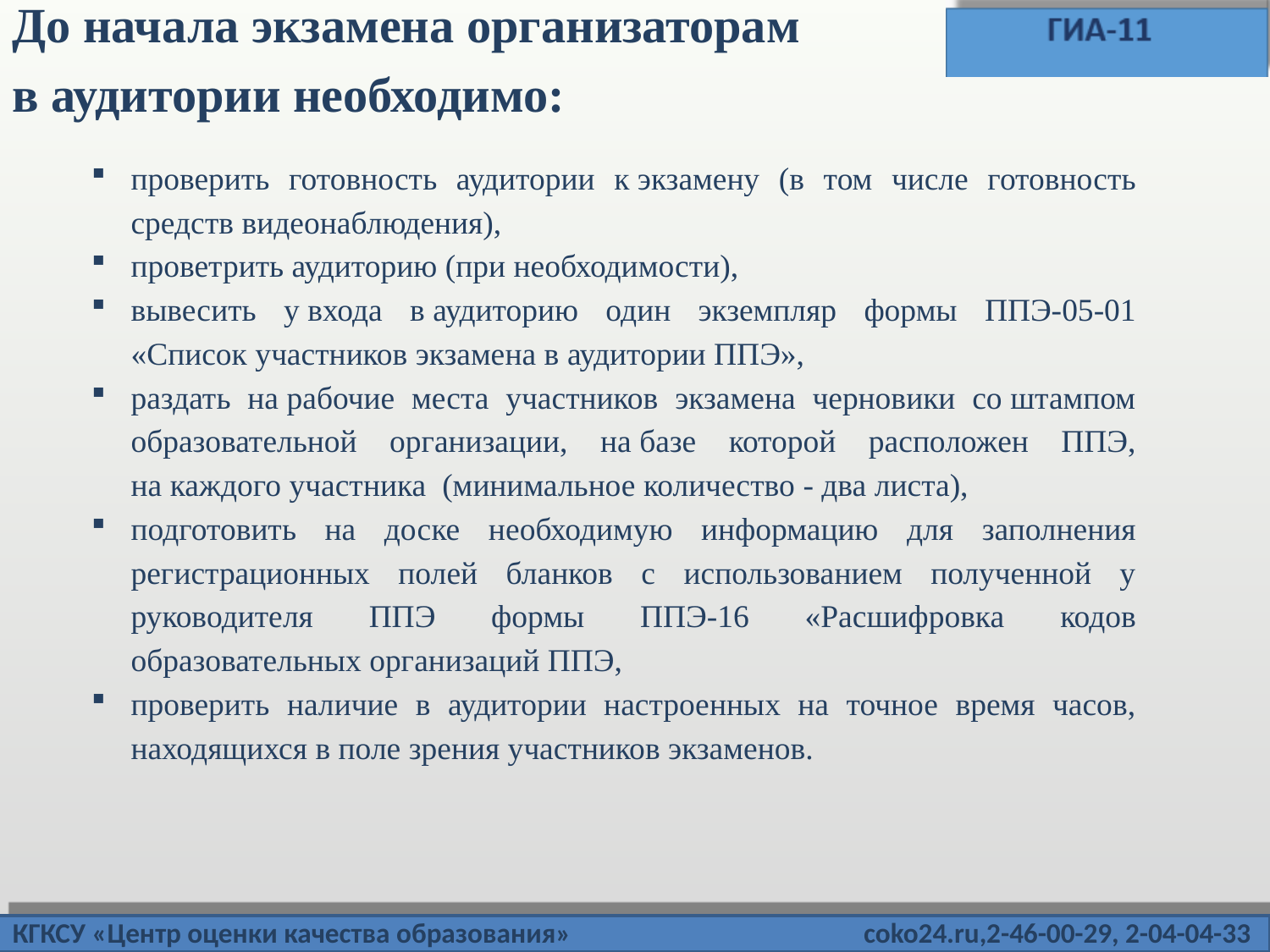

До начала экзамена организаторам
в аудитории необходимо:
проверить готовность аудитории к экзамену (в том числе готовность средств видеонаблюдения),
проветрить аудиторию (при необходимости),
вывесить у входа в аудиторию один экземпляр формы ППЭ-05-01 «Список участников экзамена в аудитории ППЭ»,
раздать на рабочие места участников экзамена черновики со штампом образовательной организации, на базе которой расположен ППЭ, на каждого участника  (минимальное количество - два листа),
подготовить на доске необходимую информацию для заполнения регистрационных полей бланков с использованием полученной у руководителя ППЭ формы ППЭ-16 «Расшифровка кодов образовательных организаций ППЭ,
проверить наличие в аудитории настроенных на точное время часов, находящихся в поле зрения участников экзаменов.